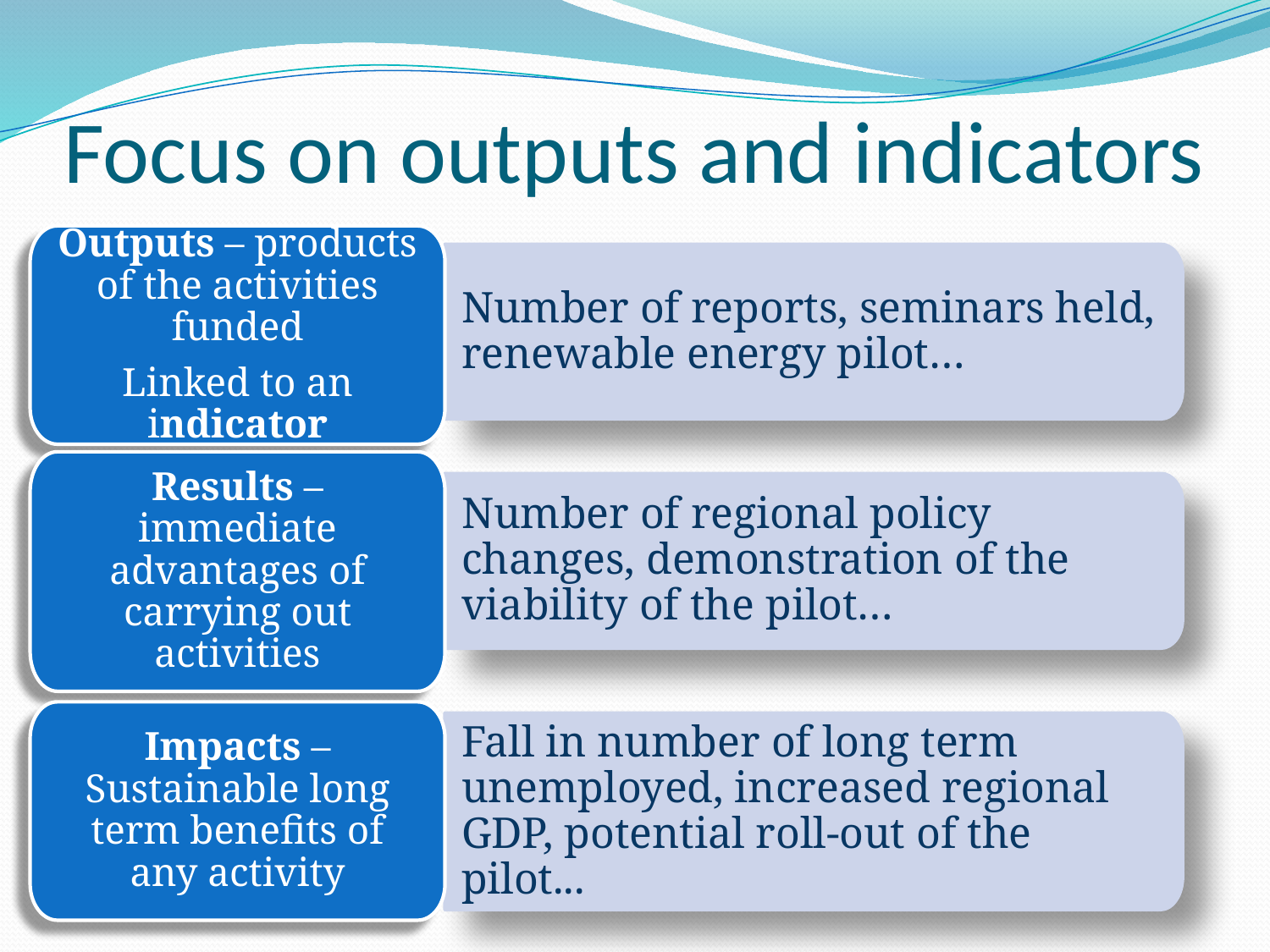

Focus on outputs and indicators
Outputs – products of the activities funded
Linked to an indicator
Number of reports, seminars held, renewable energy pilot…
Results – immediate advantages of carrying out activities
Number of regional policy changes, demonstration of the viability of the pilot…
Impacts – Sustainable long term benefits of any activity
Fall in number of long term unemployed, increased regional GDP, potential roll-out of the pilot...